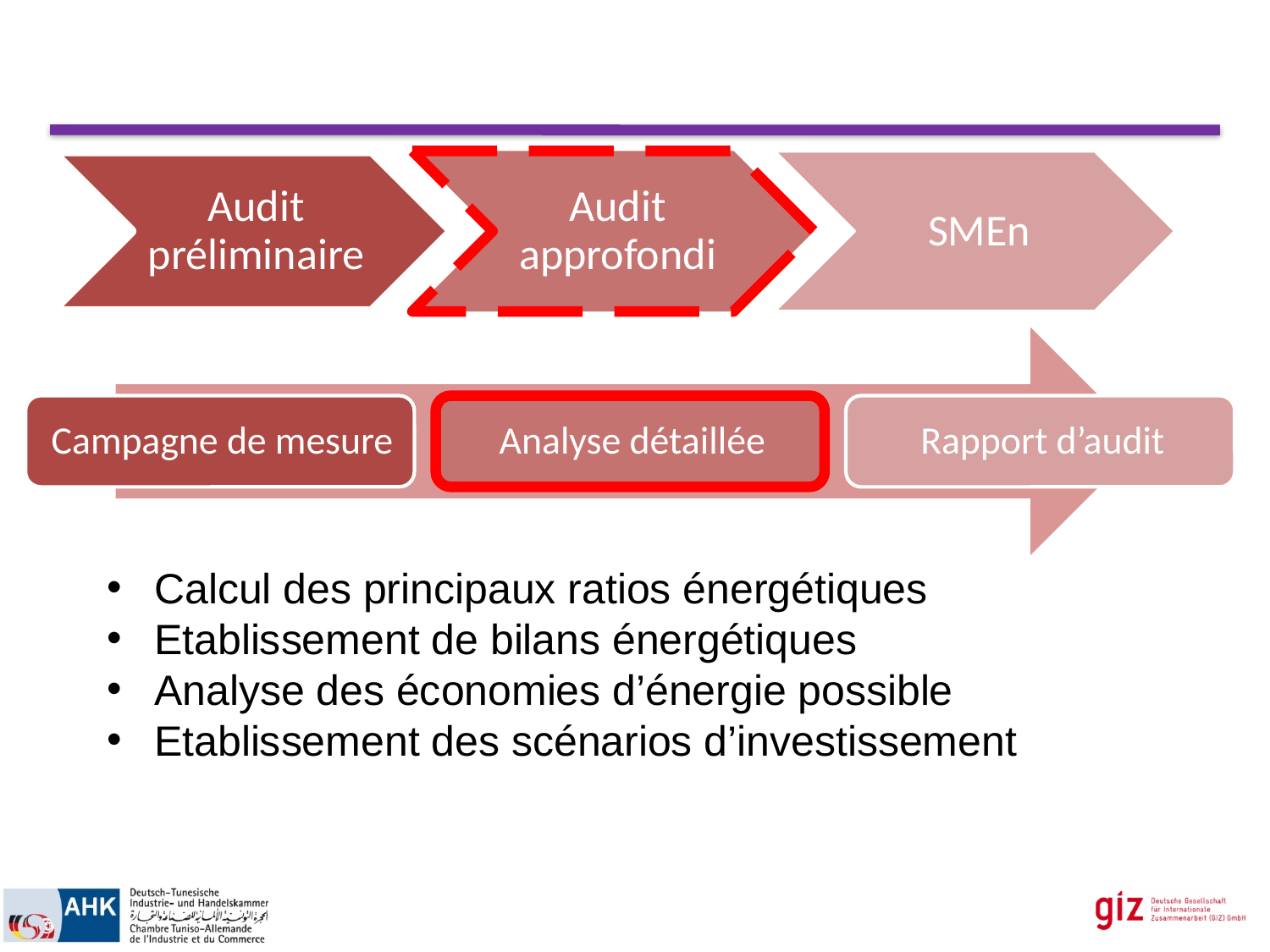

Audit préliminaire
Audit approfondi
SMEn

Campagne de mesure
Analyse détaillée
Rapport d’audit
Calcul des principaux ratios énergétiques
Etablissement de bilans énergétiques
Analyse des économies d’énergie possible
Etablissement des scénarios d’investissement